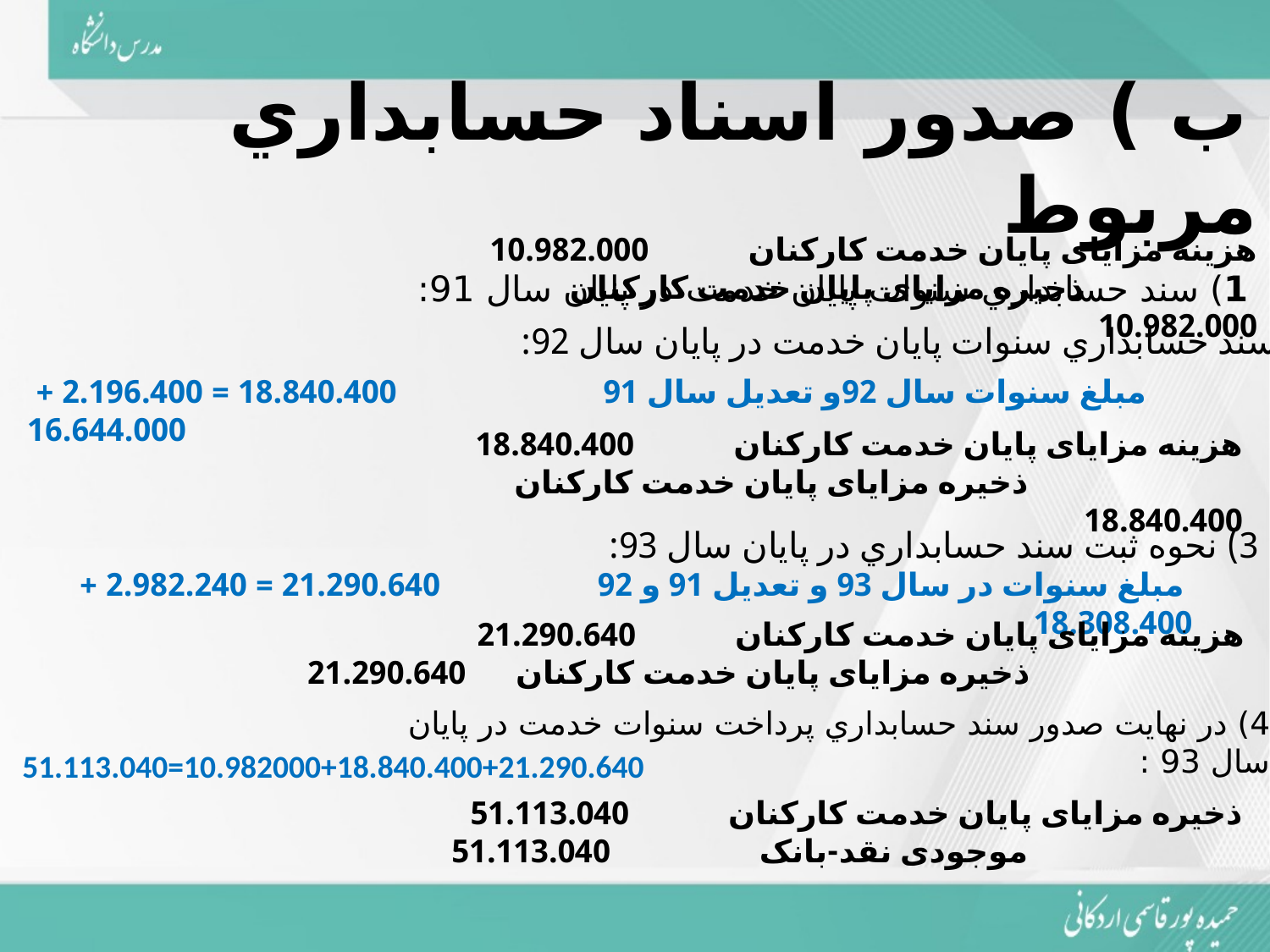

ب ) صدور اسناد حسابداري مربوط
1) سند حسابداري سنوات پايان خدمت در پايان سال 91:
هزینه مزایای پایان خدمت کارکنان            10.982.000
                     ذخیره مزایای پایان خدمت کارکنان                              10.982.000
2) سند حسابداري سنوات پايان خدمت در پايان سال 92:
 مبلغ سنوات سال 92و تعدیل سال 91                         18.840.400 = 2.196.400 + 16.644.000
هزینه مزایای پایان خدمت کارکنان            18.840.400
                          ذخیره مزایای پایان خدمت کارکنان      18.840.400
3) نحوه ثبت سند حسابداري در پايان سال 93:
 مبلغ سنوات در سال 93 و تعدیل 91 و 92                   21.290.640 = 2.982.240 + 18.308.400
هزینه مزایای پایان خدمت کارکنان            21.290.640
                          ذخیره مزایای پایان خدمت کارکنان      21.290.640
4) در نهايت صدور سند حسابداري پرداخت سنوات خدمت در پايان سال 93 :
51.113.040=10.982000+18.840.400+21.290.640
ذخیره مزایای پایان خدمت کارکنان            51.113.040
                          موجودی نقد-بانک                  51.113.040